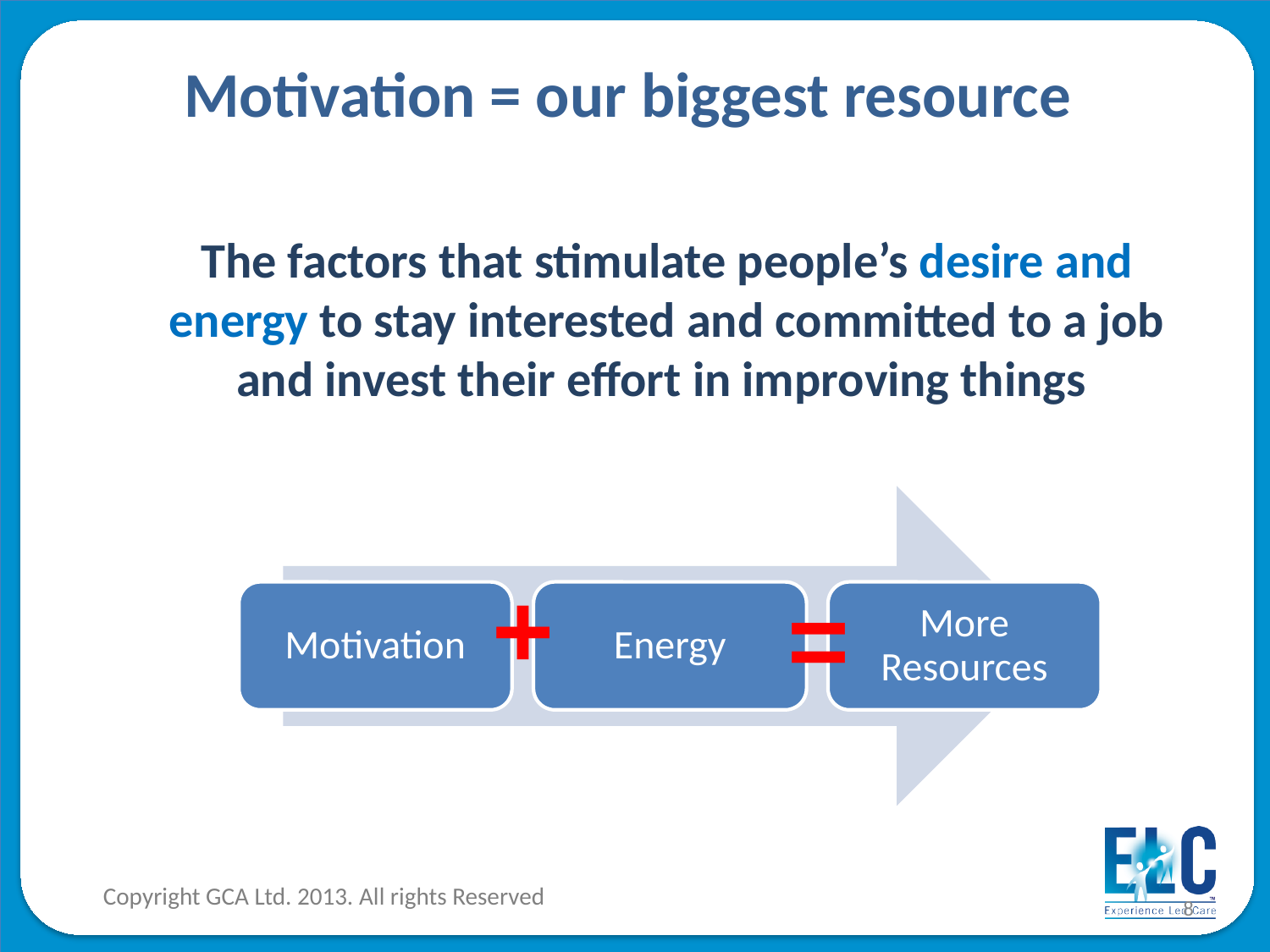

# Motivation = our biggest resource

The factors that stimulate people’s desire and energy to stay interested and committed to a job and invest their effort in improving things

Motivation
Energy
More Resources
  +
=

Copyright GCA Ltd. 2013. All rights Reserved

8